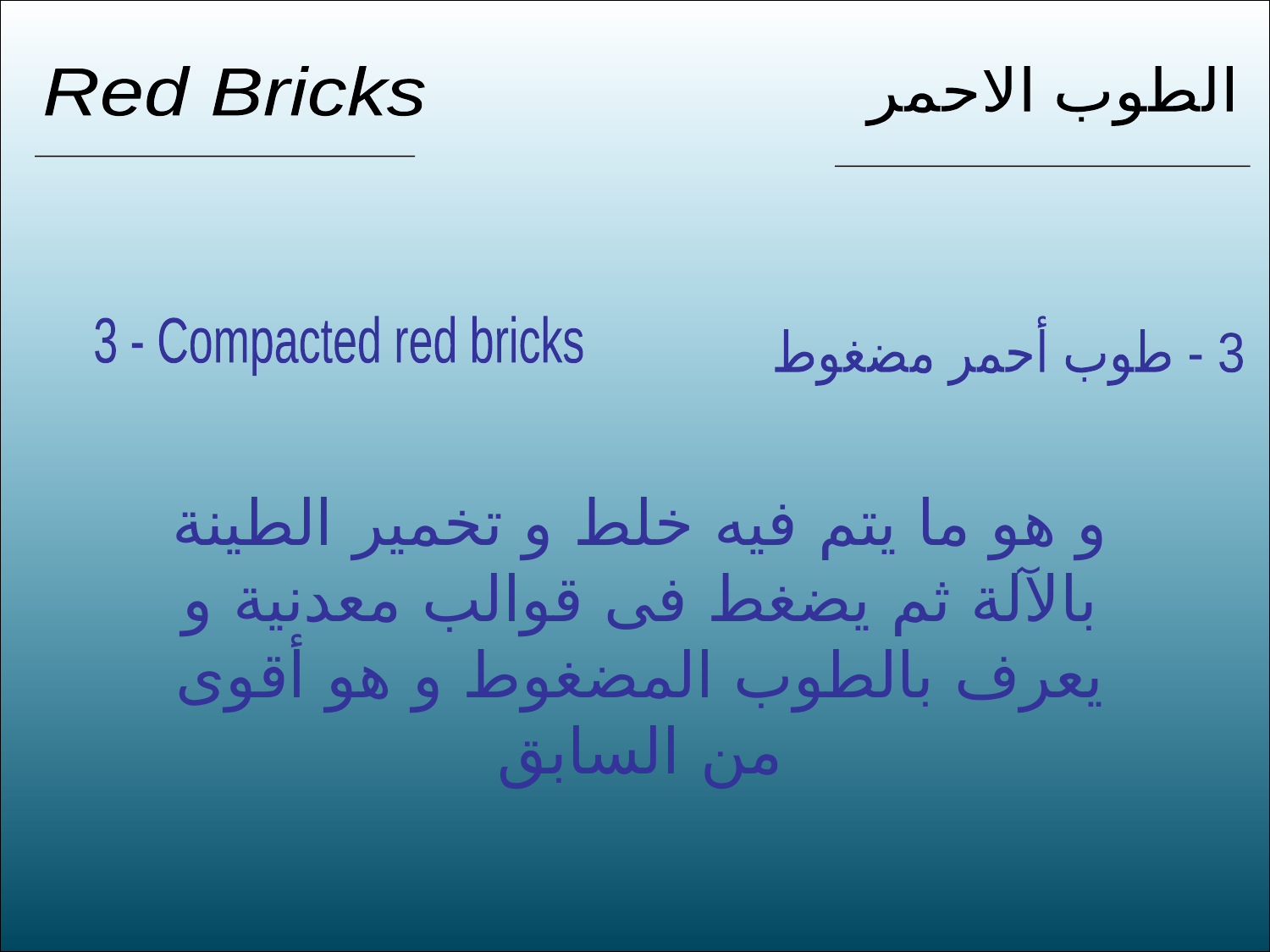

Red Bricks
الطوب الاحمر

3 - Compacted red bricks
3 - طوب أحمر مضغوط
و هو ما يتم فيه خلط و تخمير الطينة بالآلة ثم يضغط فى قوالب معدنية و يعرف بالطوب المضغوط و هو أقوى من السابق